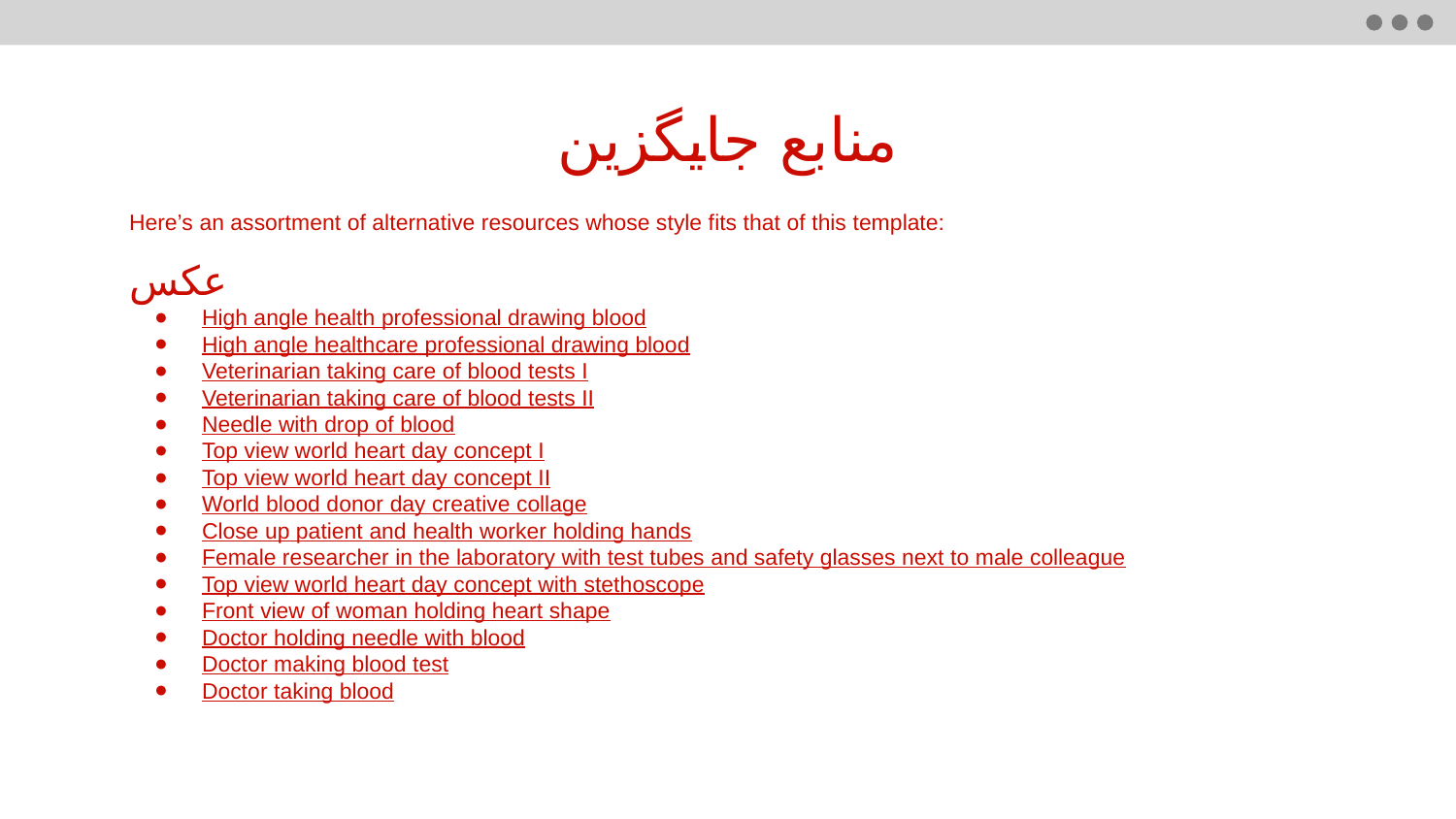

# منابع جایگزین
Here’s an assortment of alternative resources whose style fits that of this template:
عکس
High angle health professional drawing blood
High angle healthcare professional drawing blood
Veterinarian taking care of blood tests I
Veterinarian taking care of blood tests II
Needle with drop of blood
Top view world heart day concept I
Top view world heart day concept II
World blood donor day creative collage
Close up patient and health worker holding hands
Female researcher in the laboratory with test tubes and safety glasses next to male colleague
Top view world heart day concept with stethoscope
Front view of woman holding heart shape
Doctor holding needle with blood
Doctor making blood test
Doctor taking blood